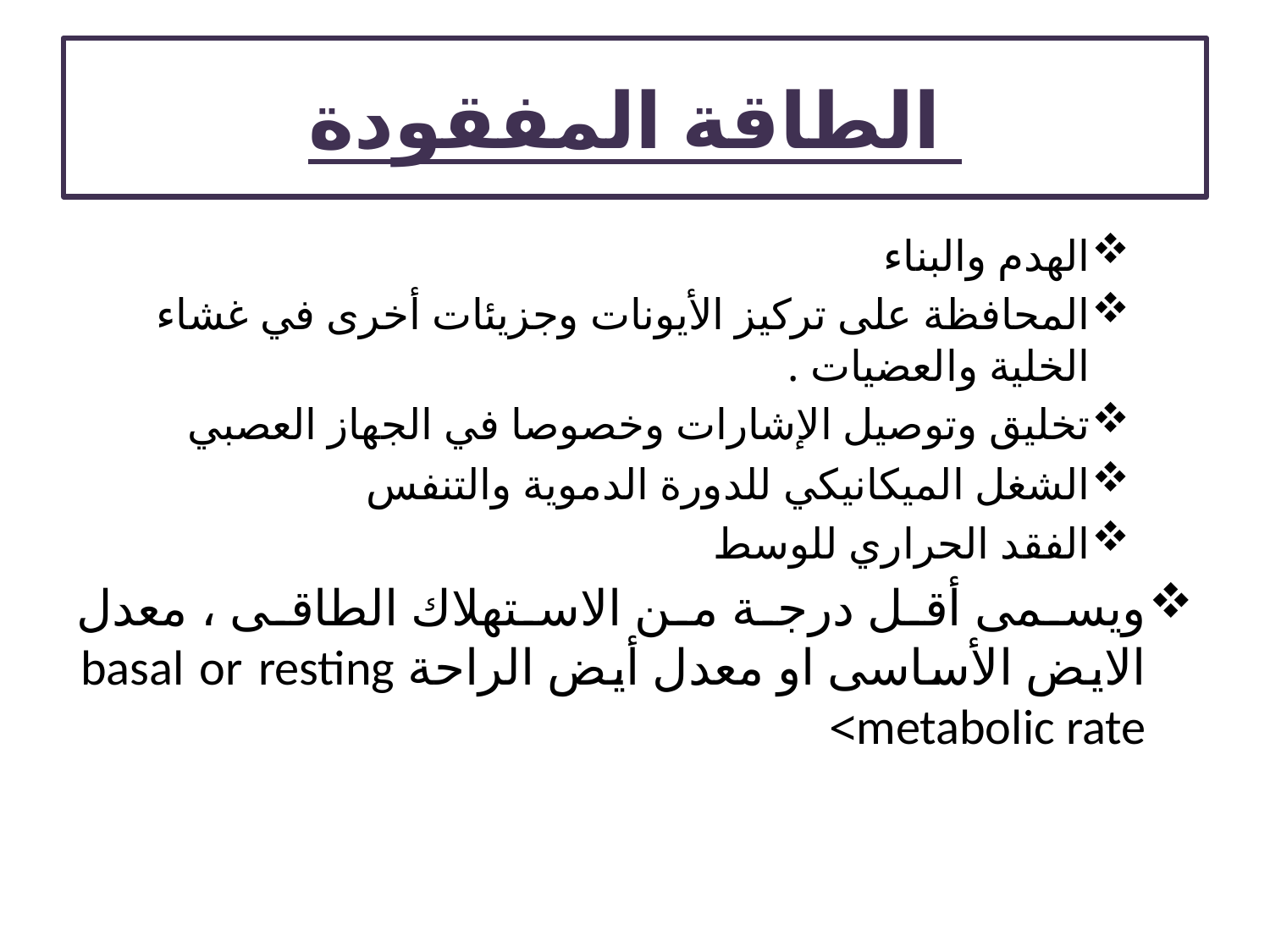

# الطاقة المفقودة
الهدم والبناء
المحافظة على تركيز الأيونات وجزيئات أخرى في غشاء الخلية والعضيات .
تخليق وتوصيل الإشارات وخصوصا في الجهاز العصبي
الشغل الميكانيكي للدورة الدموية والتنفس
الفقد الحراري للوسط
ويسمى أقل درجة من الاستهلاك الطاقى ، معدل الايض الأساسى او معدل أيض الراحة basal or resting metabolic rate>